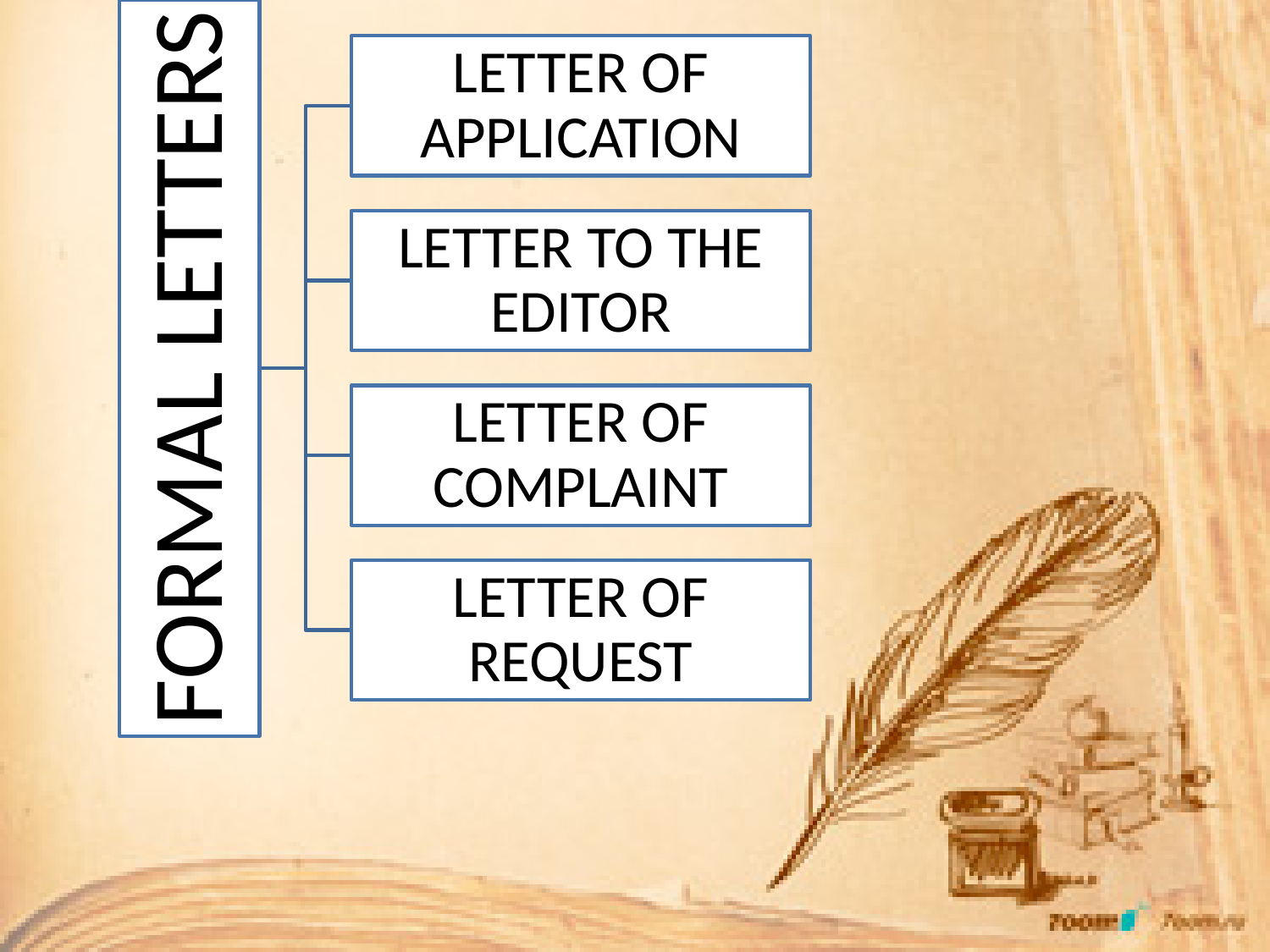

FORMAL LETTERS
LETTER OF APPLICATION
LETTER TO THE EDITOR
LETTER OF COMPLAINT
LETTER OF REQUEST